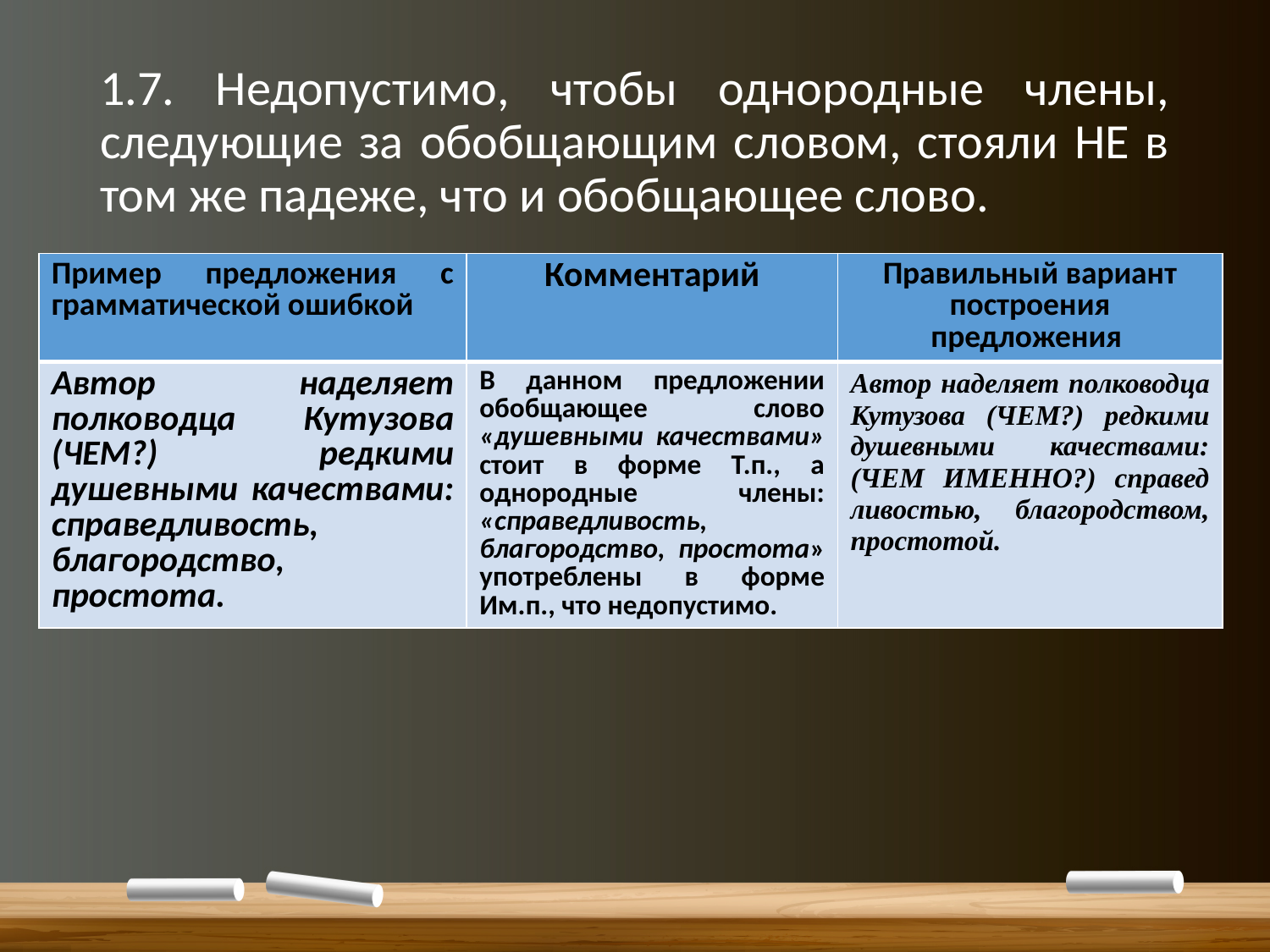

# 1.7. Недопустимо, чтобы однородные члены, следующие за обобщающим словом, стояли НЕ в том же падеже, что и обобщающее слово.
| Пример предложения с грамматической ошибкой | Комментарий | Правильный вариант построения предложения |
| --- | --- | --- |
| Автор наделяет полководца Кутузова (ЧЕМ?) редкими душевными качествами: справедливость, благородство, простота. | В данном предложении обобщающее слово «душев­ными качествами» стоит в форме Т.п., а однородные члены: «справедливость, благородство, простота» употреблены в форме Им.п., что недопустимо. | Автор наделяет полковод­ца Кутузова (ЧЕМ?) редки­ми душевными качествами: (ЧЕМ ИМЕННО?) справед­ливостью, благородством, простотой. |